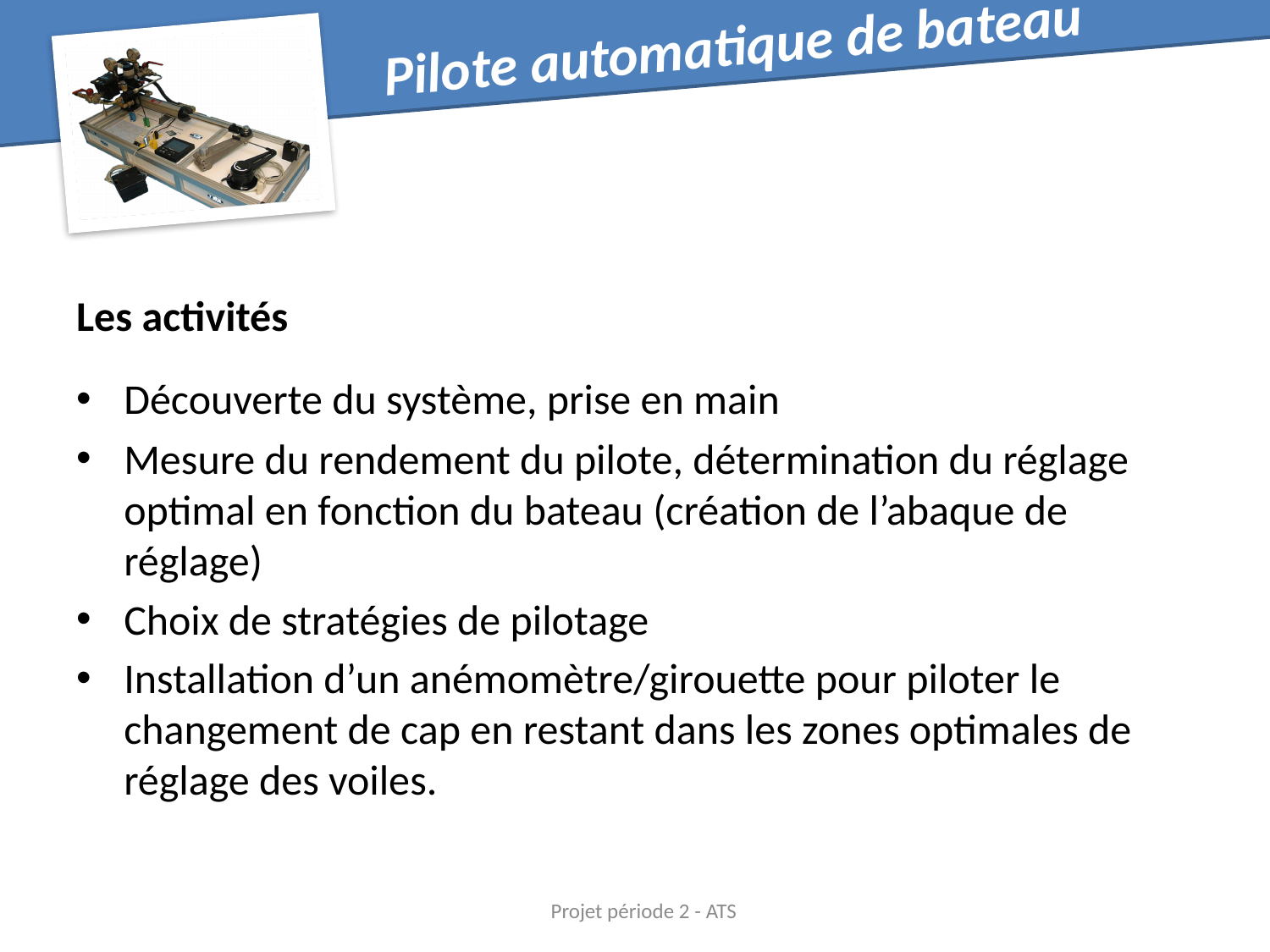

Les activités
Découverte du système, prise en main
Mesure du rendement du pilote, détermination du réglage optimal en fonction du bateau (création de l’abaque de réglage)
Choix de stratégies de pilotage
Installation d’un anémomètre/girouette pour piloter le changement de cap en restant dans les zones optimales de réglage des voiles.